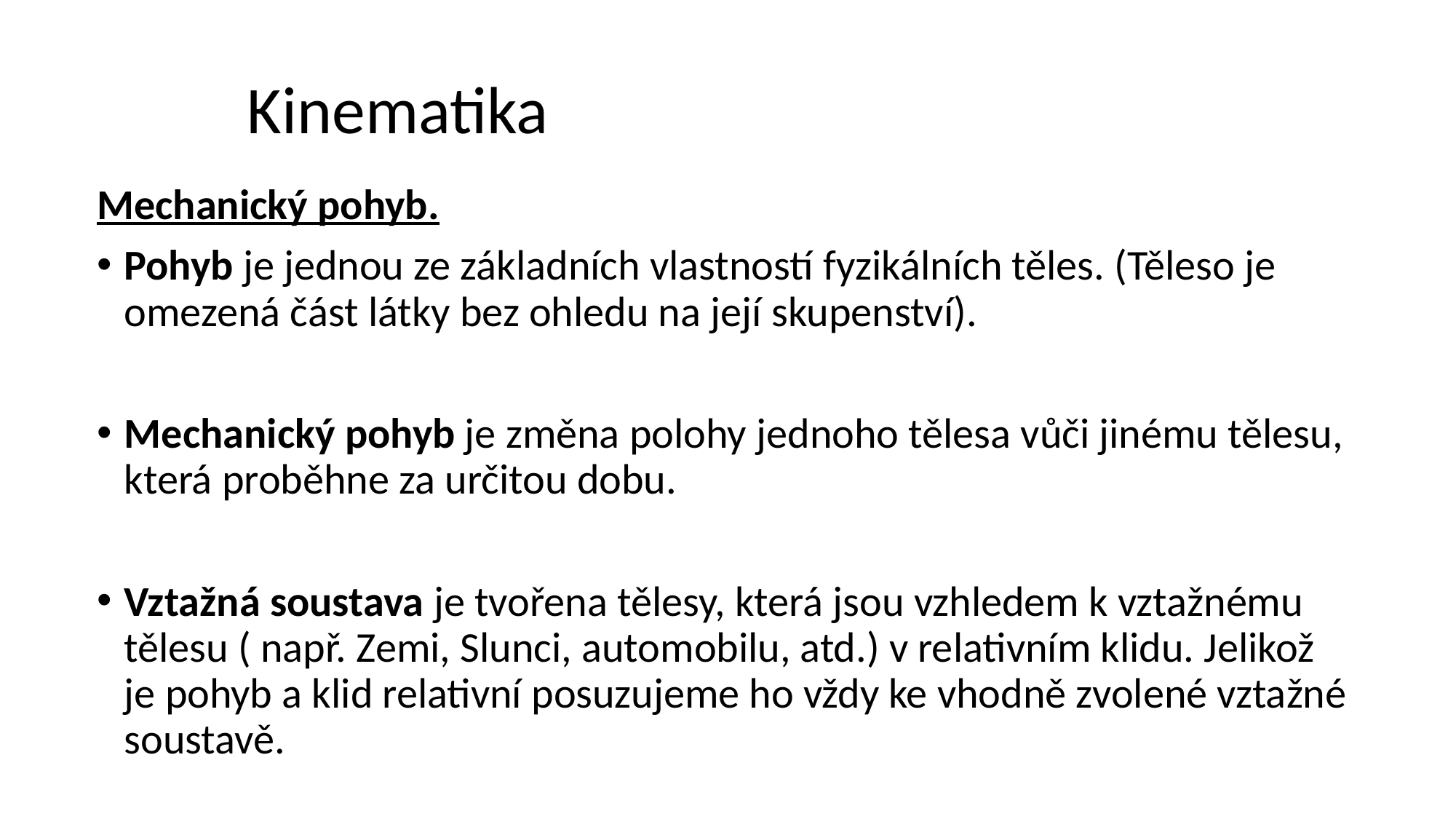

# Kinematika
Mechanický pohyb.
Pohyb je jednou ze základních vlastností fyzikálních těles. (Těleso je omezená část látky bez ohledu na její skupenství).

Mechanický pohyb je změna polohy jednoho tělesa vůči jinému tělesu, která proběhne za určitou dobu.

Vztažná soustava je tvořena tělesy, která jsou vzhledem k vztažnému tělesu ( např. Zemi, Slunci, automobilu, atd.) v relativním klidu. Jelikož je pohyb a klid relativní posuzujeme ho vždy ke vhodně zvolené vztažné soustavě.